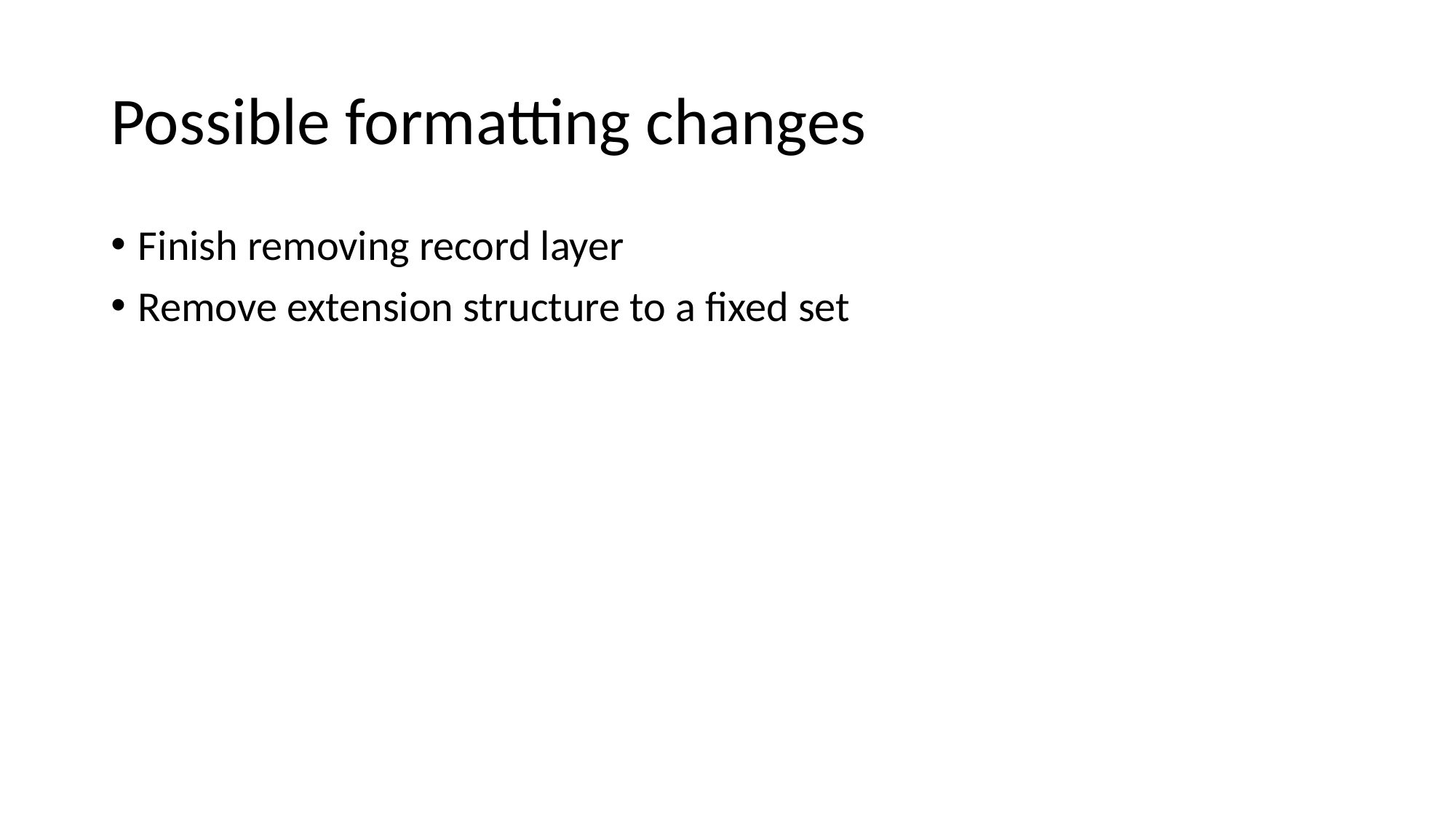

# Possible formatting changes
Finish removing record layer
Remove extension structure to a fixed set